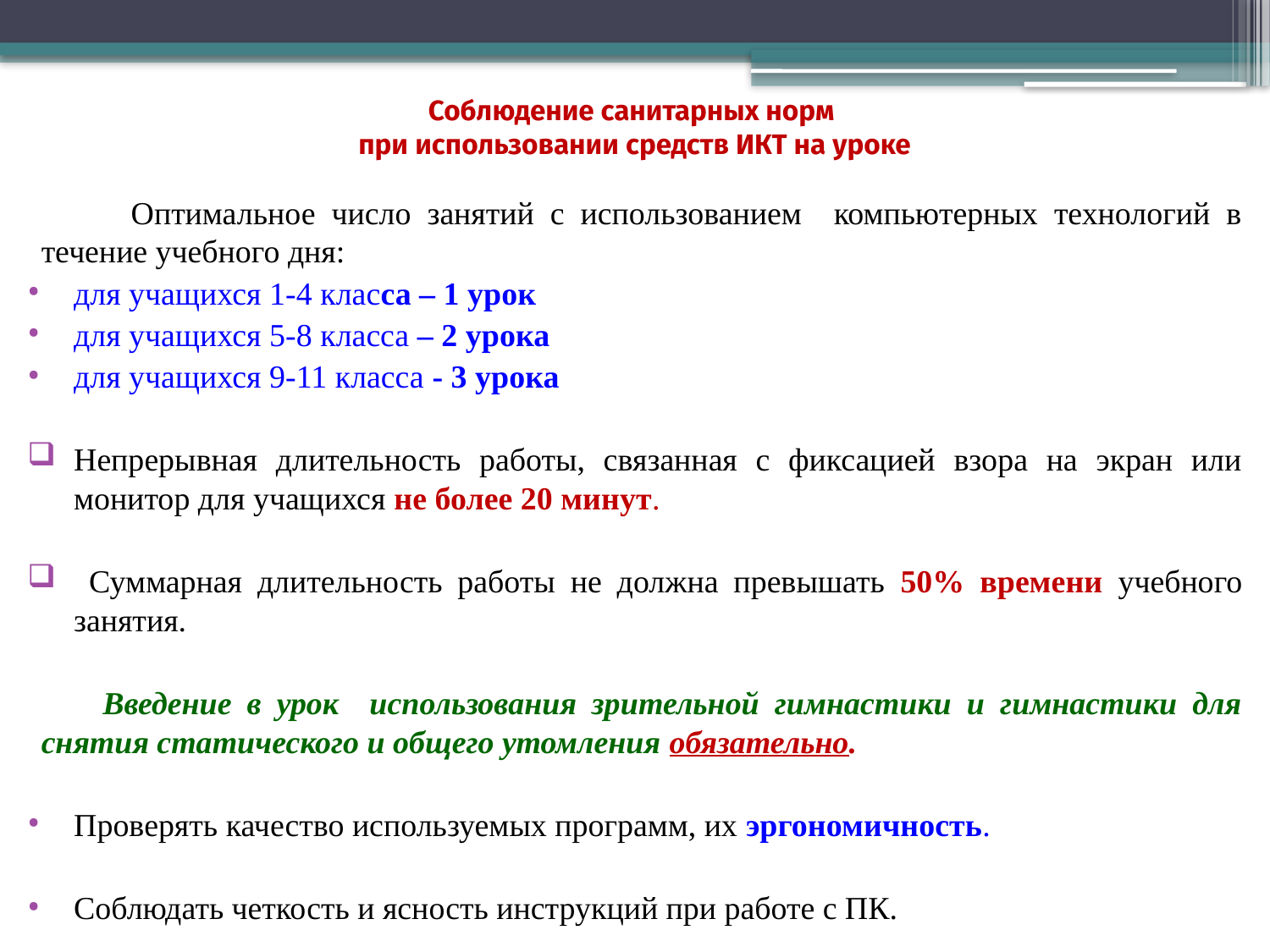

# Соблюдение санитарных норм при использовании средств ИКТ на уроке
      Оптимальное число занятий с использованием  компьютерных технологий в течение учебного дня:
для учащихся 1-4 класса – 1 урок
для учащихся 5-8 класса – 2 урока
для учащихся 9-11 класса - 3 урока

Непрерывная длительность работы, связанная с фиксацией взора на экран или монитор для учащихся не более 20 минут.

 Суммарная длительность работы не должна превышать 50% времени учебного занятия.

    Введение в урок  использования зрительной гимнастики и гимнастики для снятия статического и общего утомления обязательно.

Проверять качество используемых программ, их эргономичность.

Соблюдать четкость и ясность инструкций при работе с ПК.